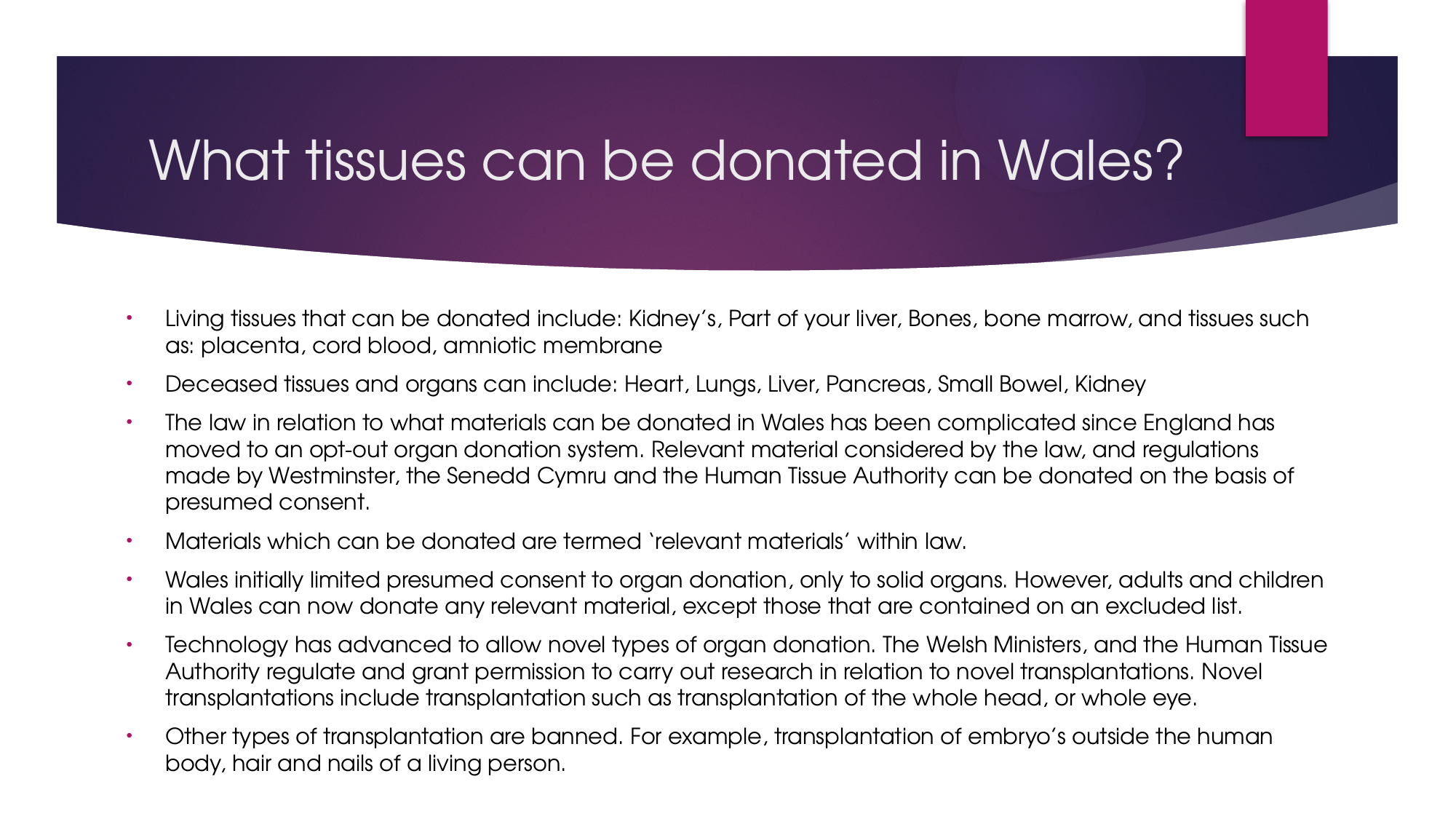

# What tissues can be donated in Wales?
Living tissues that can be donated include: Kidney’s, Part of your liver, Bones, bone marrow, and tissues such as: placenta, cord blood, amniotic membrane
Deceased tissues and organs can include: Heart, Lungs, Liver, Pancreas, Small Bowel, Kidney
The law in relation to what materials can be donated in Wales has been complicated since England has moved to an opt-out organ donation system. Relevant material considered by the law, and regulations made by Westminster, the Senedd Cymru and the Human Tissue Authority can be donated on the basis of presumed consent.
Materials which can be donated are termed ‘relevant materials’ within law.
Wales initially limited presumed consent to organ donation, only to solid organs. However, adults and children in Wales can now donate any relevant material, except those that are contained on an excluded list.
Technology has advanced to allow novel types of organ donation. The Welsh Ministers, and the Human Tissue Authority regulate and grant permission to carry out research in relation to novel transplantations. Novel transplantations include transplantation such as transplantation of the whole head, or whole eye.
Other types of transplantation are banned. For example, transplantation of embryo’s outside the human body, hair and nails of a living person.